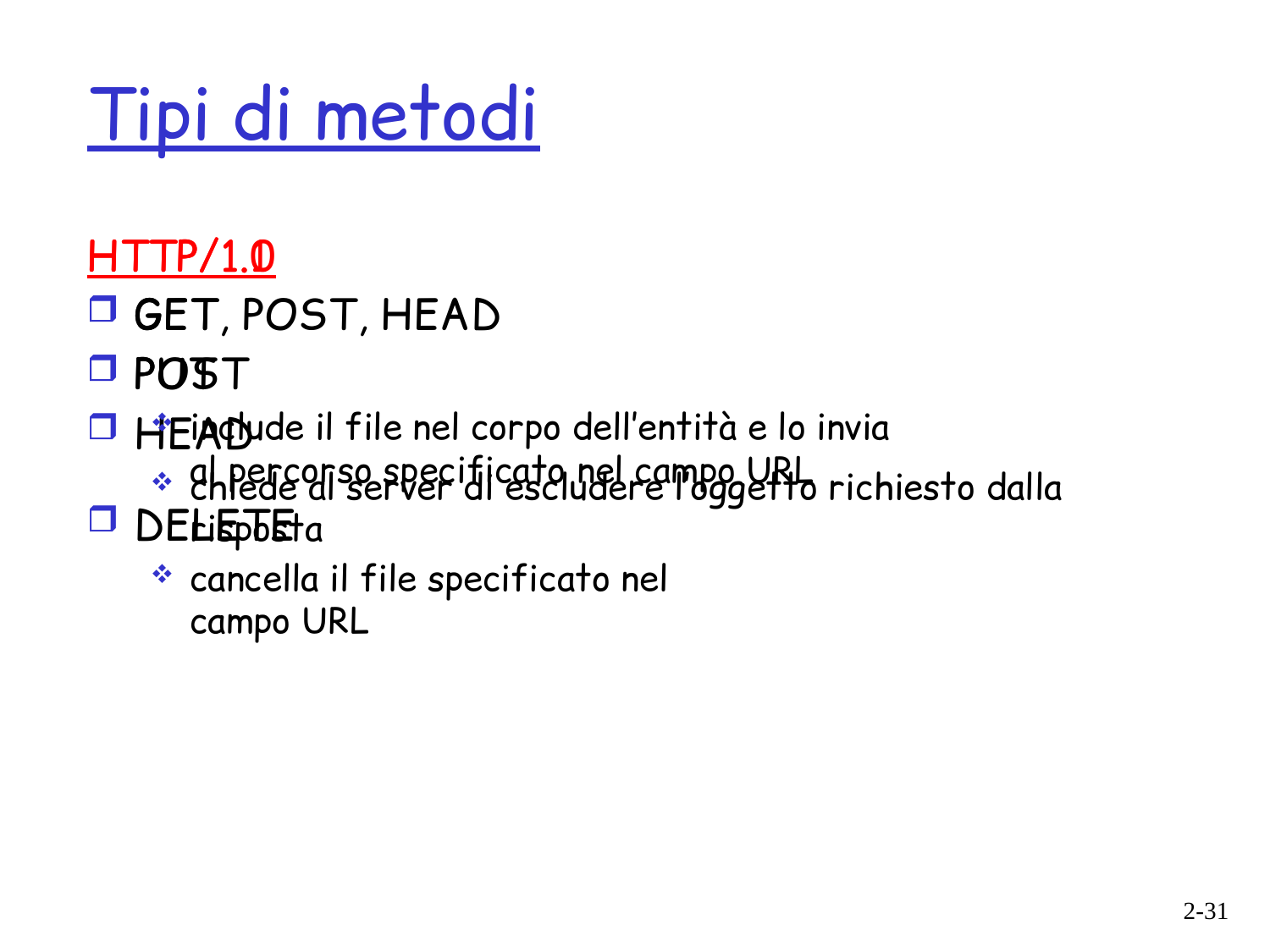

# Tipi di metodi
HTTP/1.0
GET
POST
HEAD
chiede al server di escludere l’oggetto richiesto dalla risposta
HTTP/1.1
GET, POST, HEAD
PUT
include il file nel corpo dell’entità e lo invia
al percorso specificato nel campo URL
DELETE
cancella il file specificato nel
campo URL
2-31